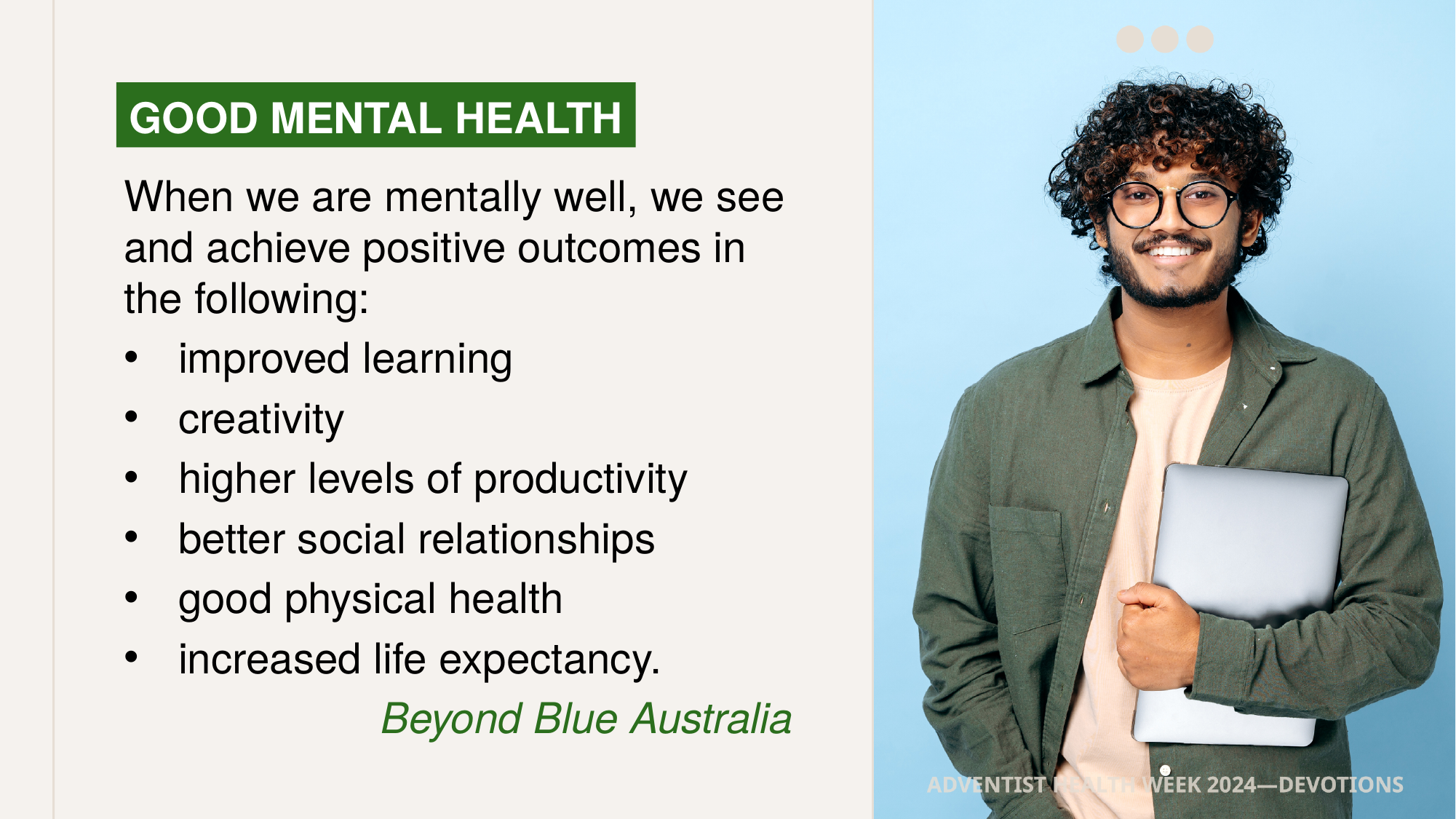

GOOD MENTAL HEALTH
When we are mentally well, we see and achieve positive outcomes in the following:
improved learning
creativity
higher levels of productivity
better social relationships
good physical health
increased life expectancy.
Beyond Blue Australia